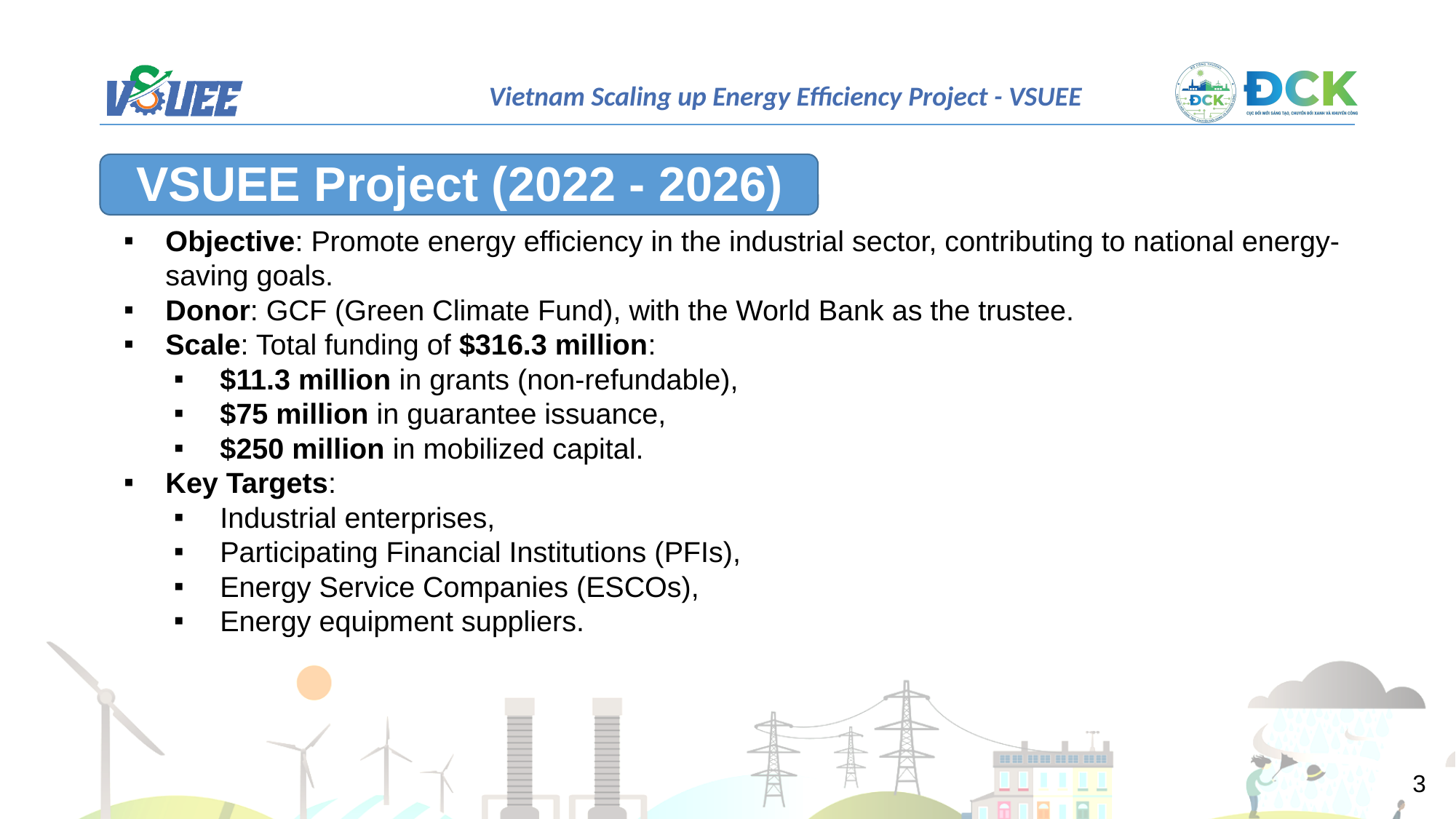

VSUEE Project (2022 - 2026)
Objective: Promote energy efficiency in the industrial sector, contributing to national energy-saving goals.
Donor: GCF (Green Climate Fund), with the World Bank as the trustee.
Scale: Total funding of $316.3 million:
$11.3 million in grants (non-refundable),
$75 million in guarantee issuance,
$250 million in mobilized capital.
Key Targets:
Industrial enterprises,
Participating Financial Institutions (PFIs),
Energy Service Companies (ESCOs),
Energy equipment suppliers.
3